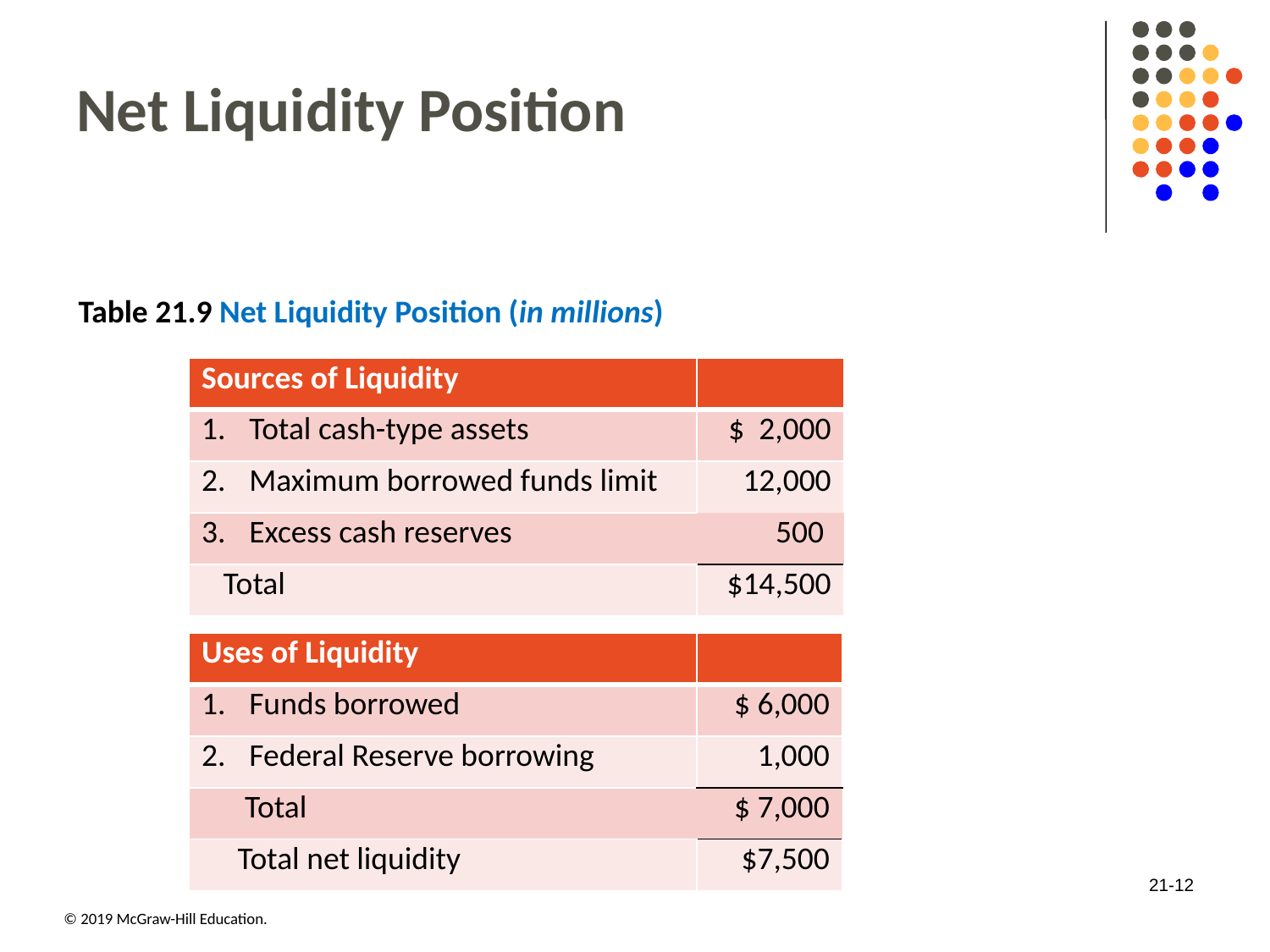

# Net Liquidity Position
Table 21.9 Net Liquidity Position (in millions)
| Sources of Liquidity |  |
| --- | --- |
| Total cash-type assets | $  2,000 |
| Maximum borrowed funds limit | 12,000 |
| Excess cash reserves | 500 |
| Total | $14,500 |
| Uses of Liquidity |  |
| --- | --- |
| Funds borrowed | $ 6,000 |
| Federal Reserve borrowing | 1,000 |
| Total | $ 7,000 |
| Total net liquidity | $7,500 |
21-12